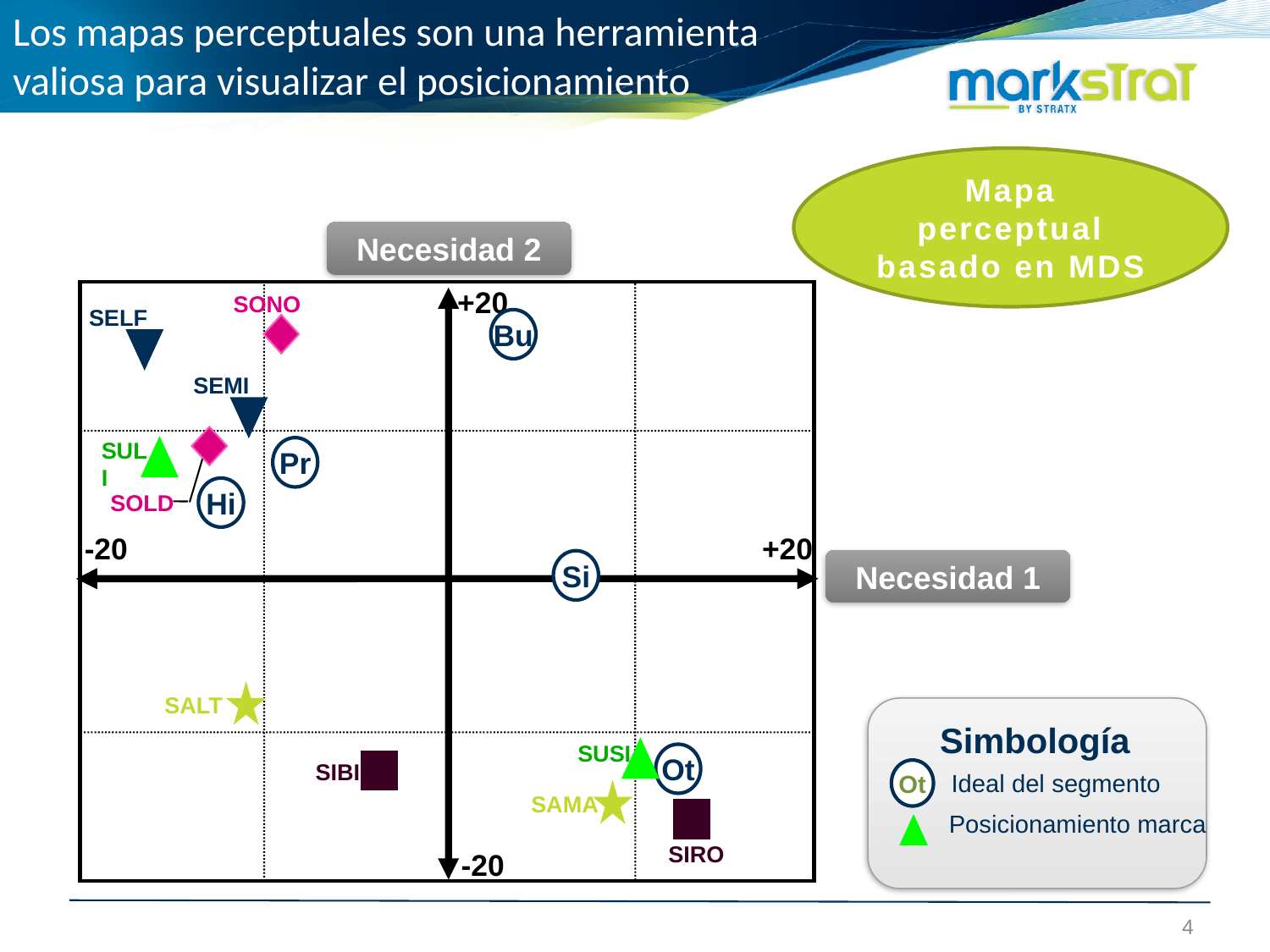

# Los mapas perceptuales son una herramienta valiosa para visualizar el posicionamiento
Mapa perceptual basado en MDS
Necesidad 2

+20

SONO

SELF
Bu

SEMI

SULI

Pr

Hi
SOLD

-20
+20
Si

SALT

SUSI

Ot

SIBI

SAMA

SIRO
-20
Necesidad 1

Simbología
Ideal del segmento
Ot
Posicionamiento marca

4